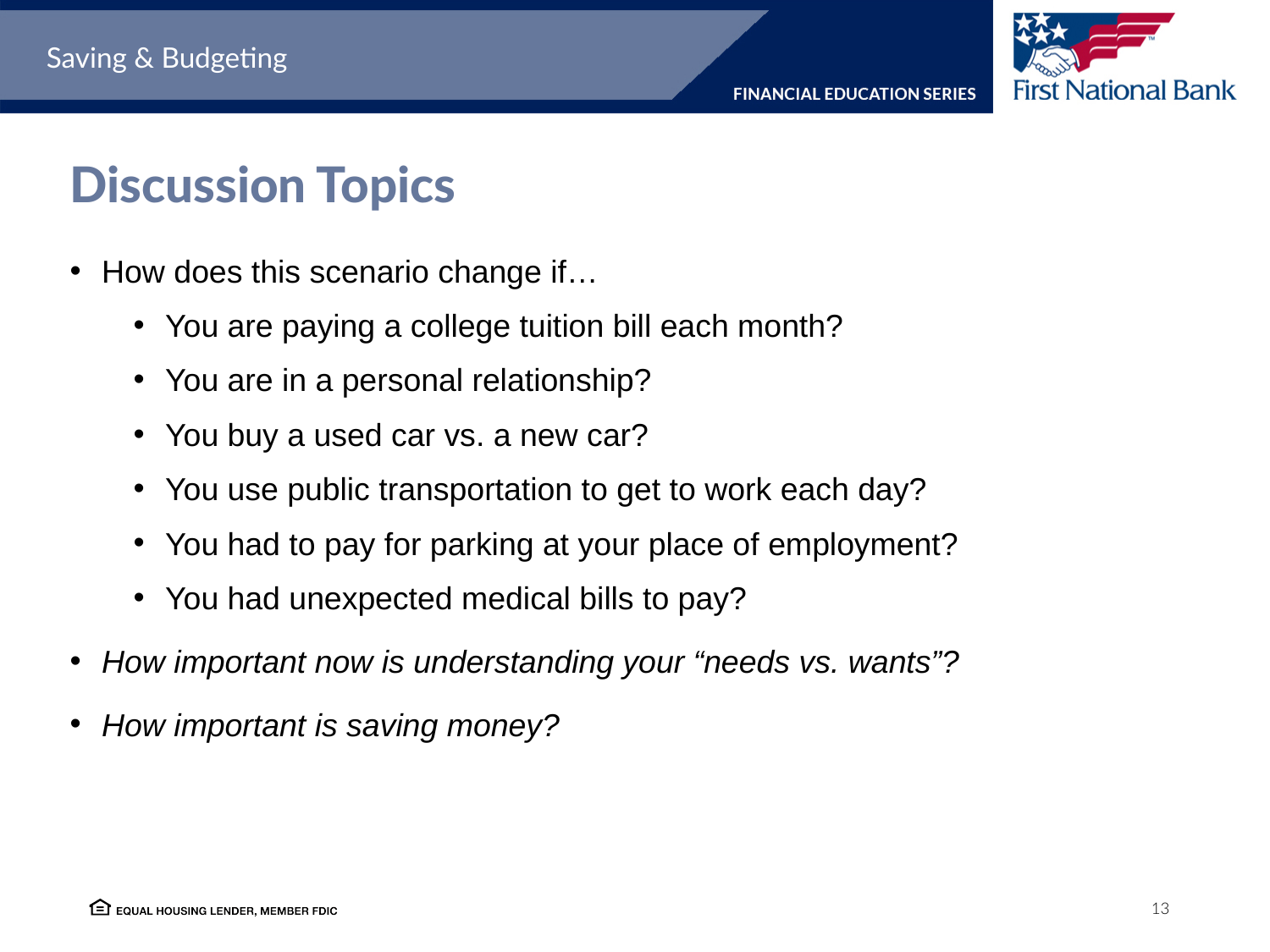

Saving & Budgeting
# Discussion Topics
How does this scenario change if…
You are paying a college tuition bill each month?
You are in a personal relationship?
You buy a used car vs. a new car?
You use public transportation to get to work each day?
You had to pay for parking at your place of employment?
You had unexpected medical bills to pay?
How important now is understanding your “needs vs. wants”?
How important is saving money?

13